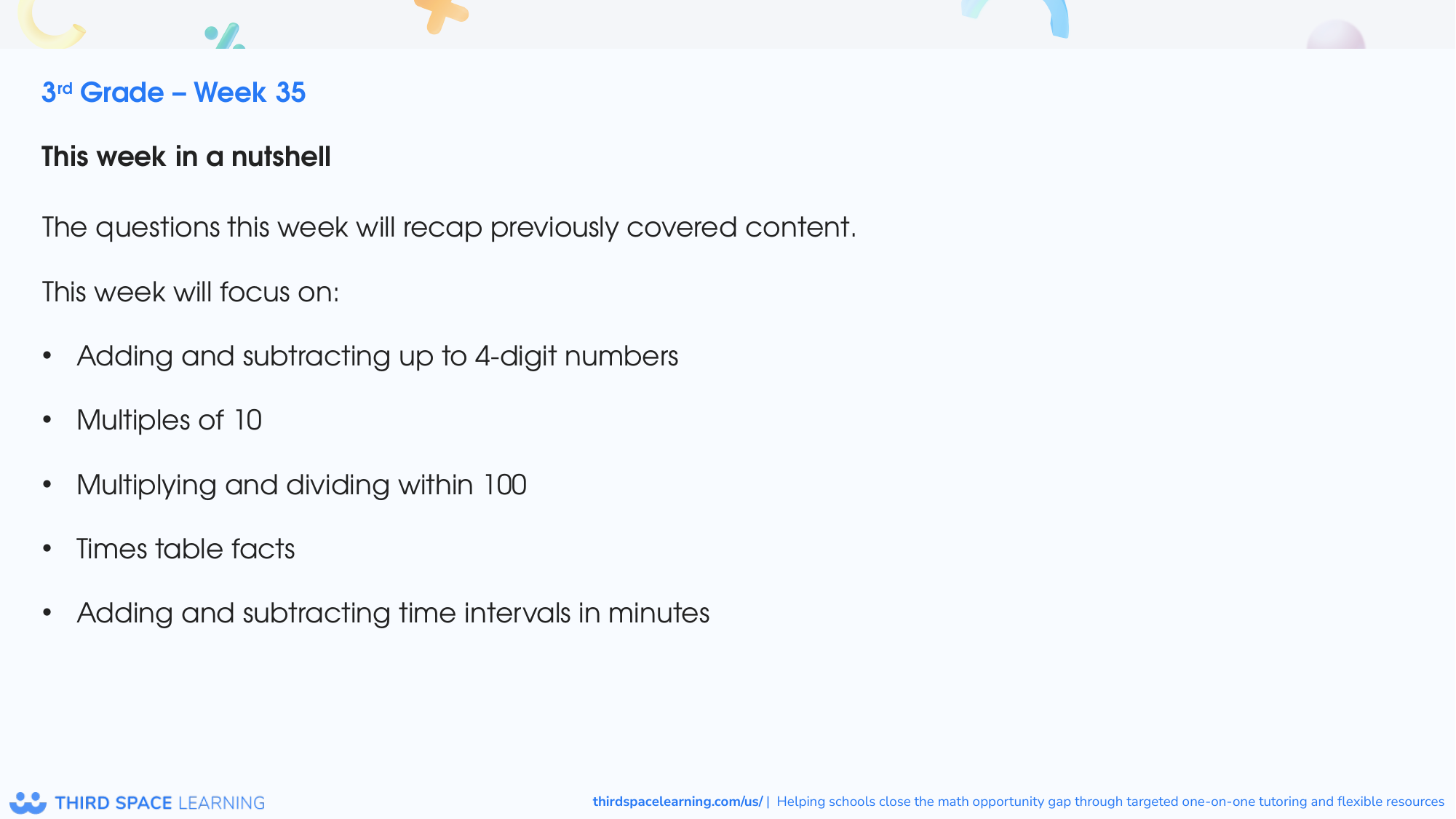

3rd Grade – Week 35
This week in a nutshell
The questions this week will recap previously covered content.
This week will focus on:
Adding and subtracting up to 4-digit numbers
Multiples of 10
Multiplying and dividing within 100
Times table facts
Adding and subtracting time intervals in minutes